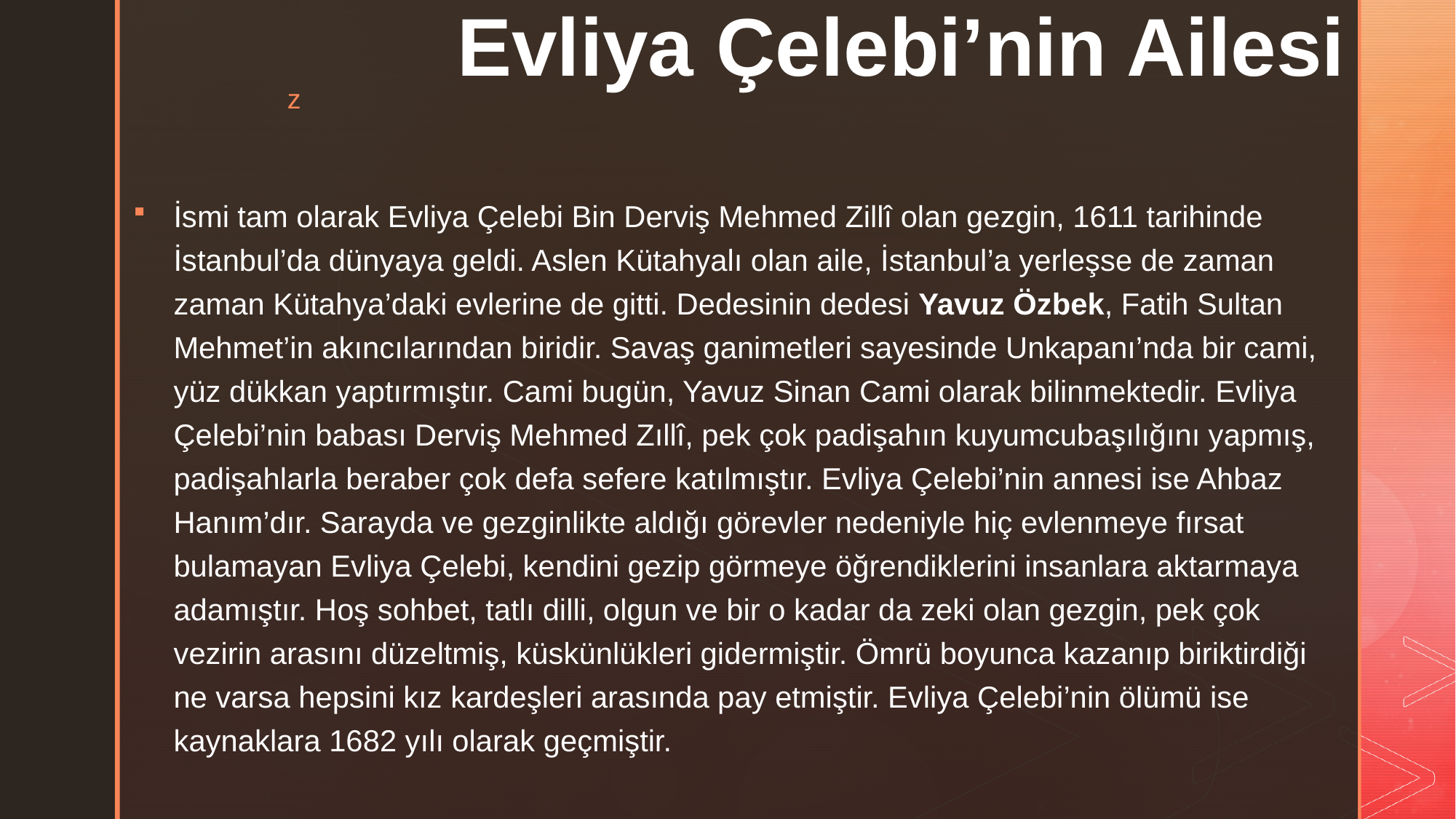

# Evliya Çelebi’nin Ailesi
İsmi tam olarak Evliya Çelebi Bin Derviş Mehmed Zillî olan gezgin, 1611 tarihinde İstanbul’da dünyaya geldi. Aslen Kütahyalı olan aile, İstanbul’a yerleşse de zaman zaman Kütahya’daki evlerine de gitti. Dedesinin dedesi Yavuz Özbek, Fatih Sultan Mehmet’in akıncılarından biridir. Savaş ganimetleri sayesinde Unkapanı’nda bir cami, yüz dükkan yaptırmıştır. Cami bugün, Yavuz Sinan Cami olarak bilinmektedir. Evliya Çelebi’nin babası Derviş Mehmed Zıllî, pek çok padişahın kuyumcubaşılığını yapmış, padişahlarla beraber çok defa sefere katılmıştır. Evliya Çelebi’nin annesi ise Ahbaz Hanım’dır. Sarayda ve gezginlikte aldığı görevler nedeniyle hiç evlenmeye fırsat bulamayan Evliya Çelebi, kendini gezip görmeye öğrendiklerini insanlara aktarmaya adamıştır. Hoş sohbet, tatlı dilli, olgun ve bir o kadar da zeki olan gezgin, pek çok vezirin arasını düzeltmiş, küskünlükleri gidermiştir. Ömrü boyunca kazanıp biriktirdiği ne varsa hepsini kız kardeşleri arasında pay etmiştir. Evliya Çelebi’nin ölümü ise kaynaklara 1682 yılı olarak geçmiştir.